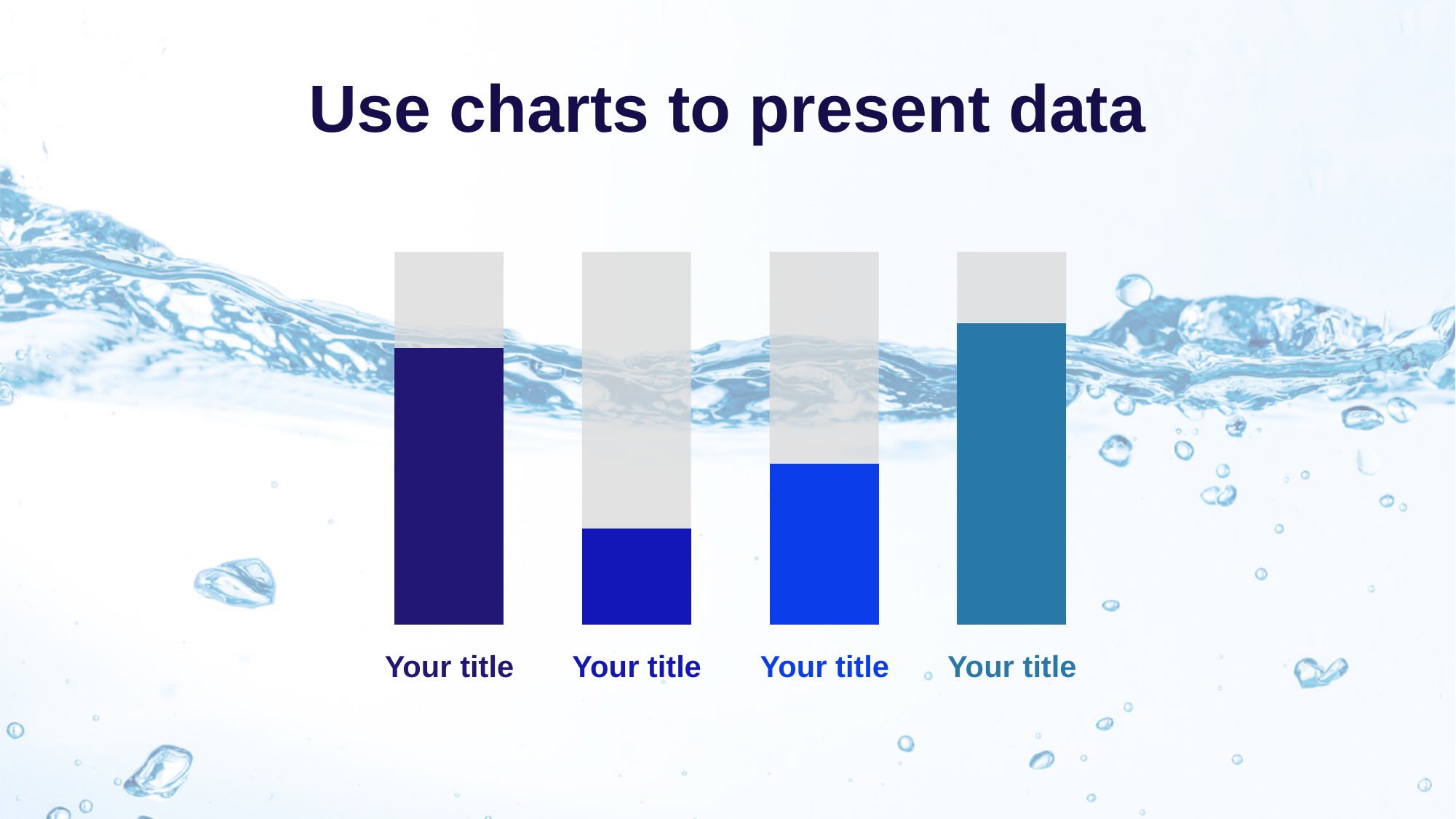

Use charts to present data

Your title
Your title
Your title
Your title